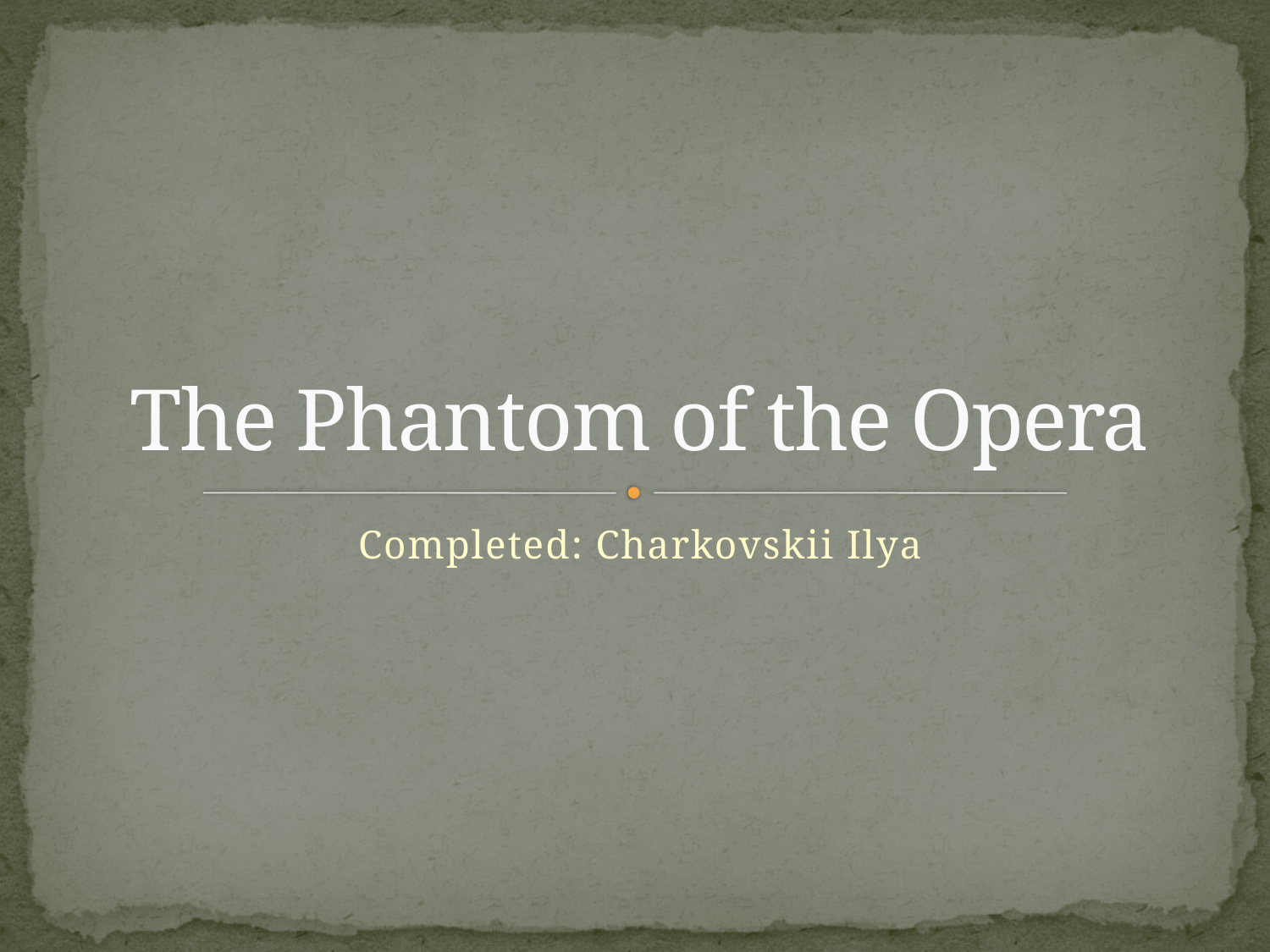

# The Phantom of the Opera
Completed: Charkovskii Ilya